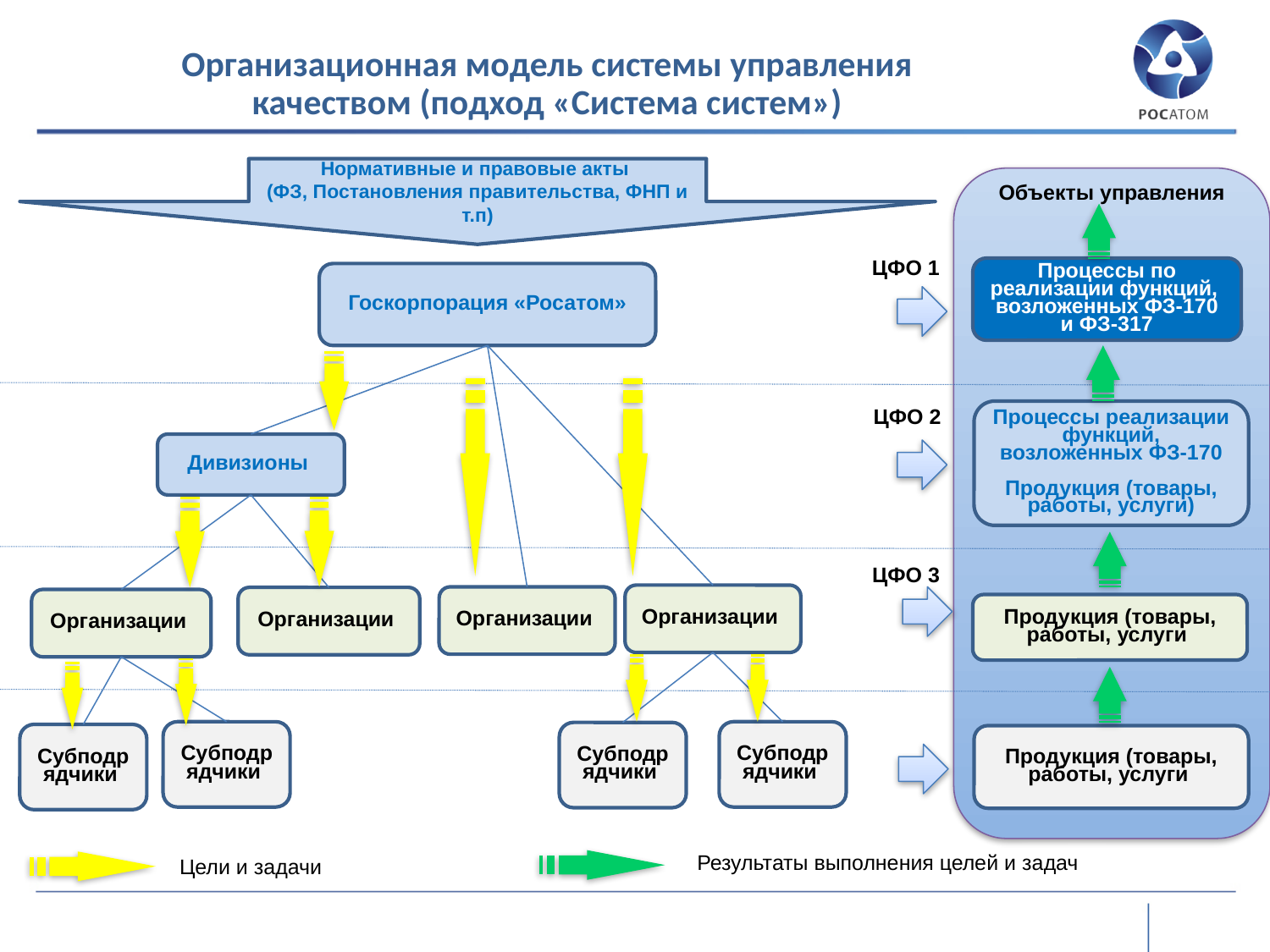

Организационная модель системы управления
качеством (подход «Система систем»)
Нормативные и правовые акты
(ФЗ, Постановления правительства, ФНП и т.п)
Объекты управления

ЦФО 1
Процессы по реализации функций,  возложенных ФЗ-170 и ФЗ-317
Госкорпорация «Росатом»

ЦФО 2
Процессы реализации функций, возложенных ФЗ-170

Продукция (товары, работы, услуги)
Дивизионы

ЦФО 3
Организации
Организации

Организации
Организации
Продукция (товары, работы, услуги

Субподрядчики
Субподрядчики
Субподрядчики
Субподрядчики
Продукция (товары, работы, услуги

Результаты выполнения целей и задач
Цели и задачи